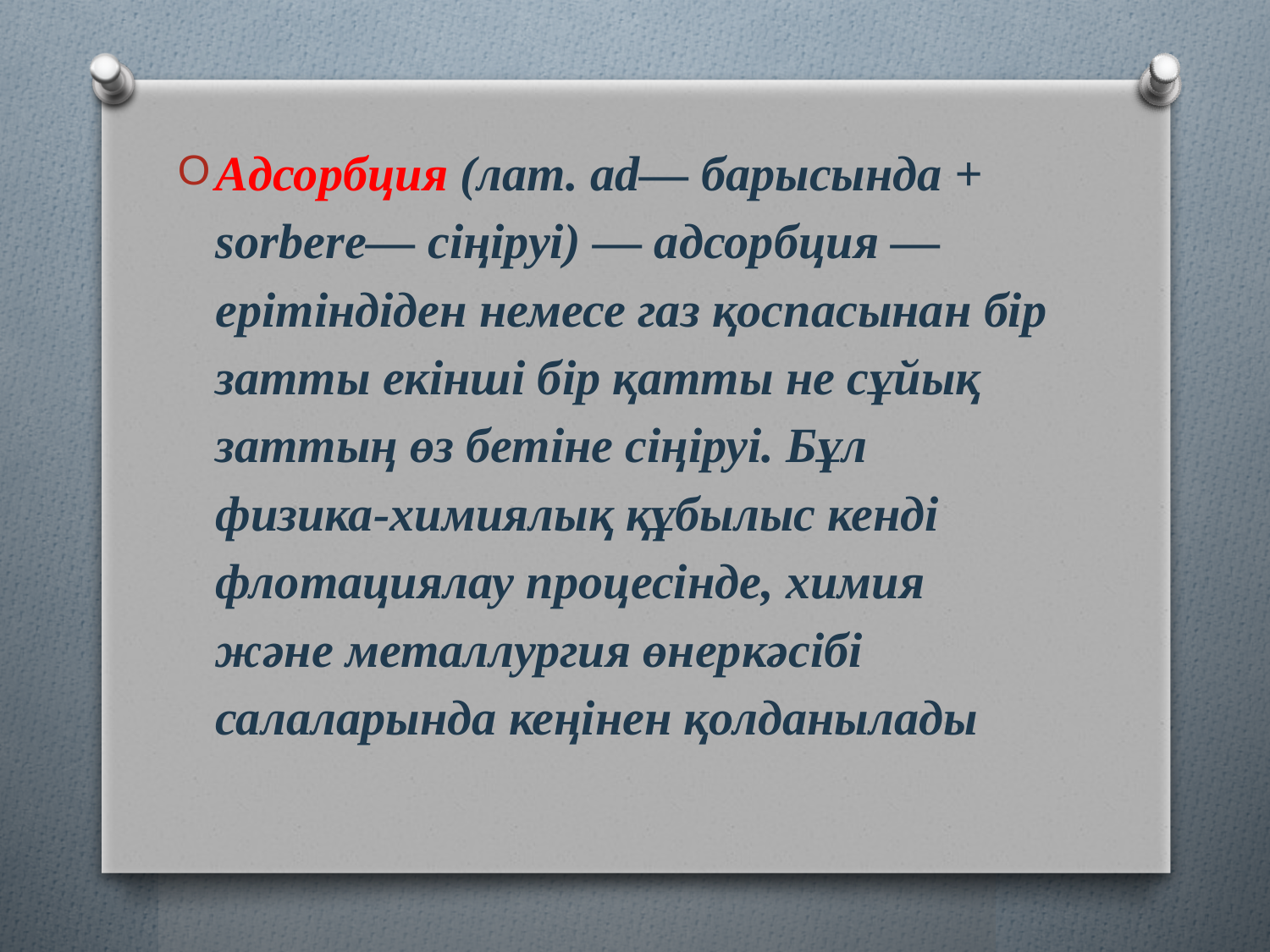

Адсорбция (лат. ad— барысында + sorbere— сіңіруі) — адсорбция — ерітіндіден немесе газ қоспасынан бір затты екінші бір қатты не сұйық заттың өз бетіне сіңіруі. Бұл физика-химиялық құбылыс кенді флотациялау процесінде, химия және металлургия өнеркәсібі салаларында кеңінен қолданылады